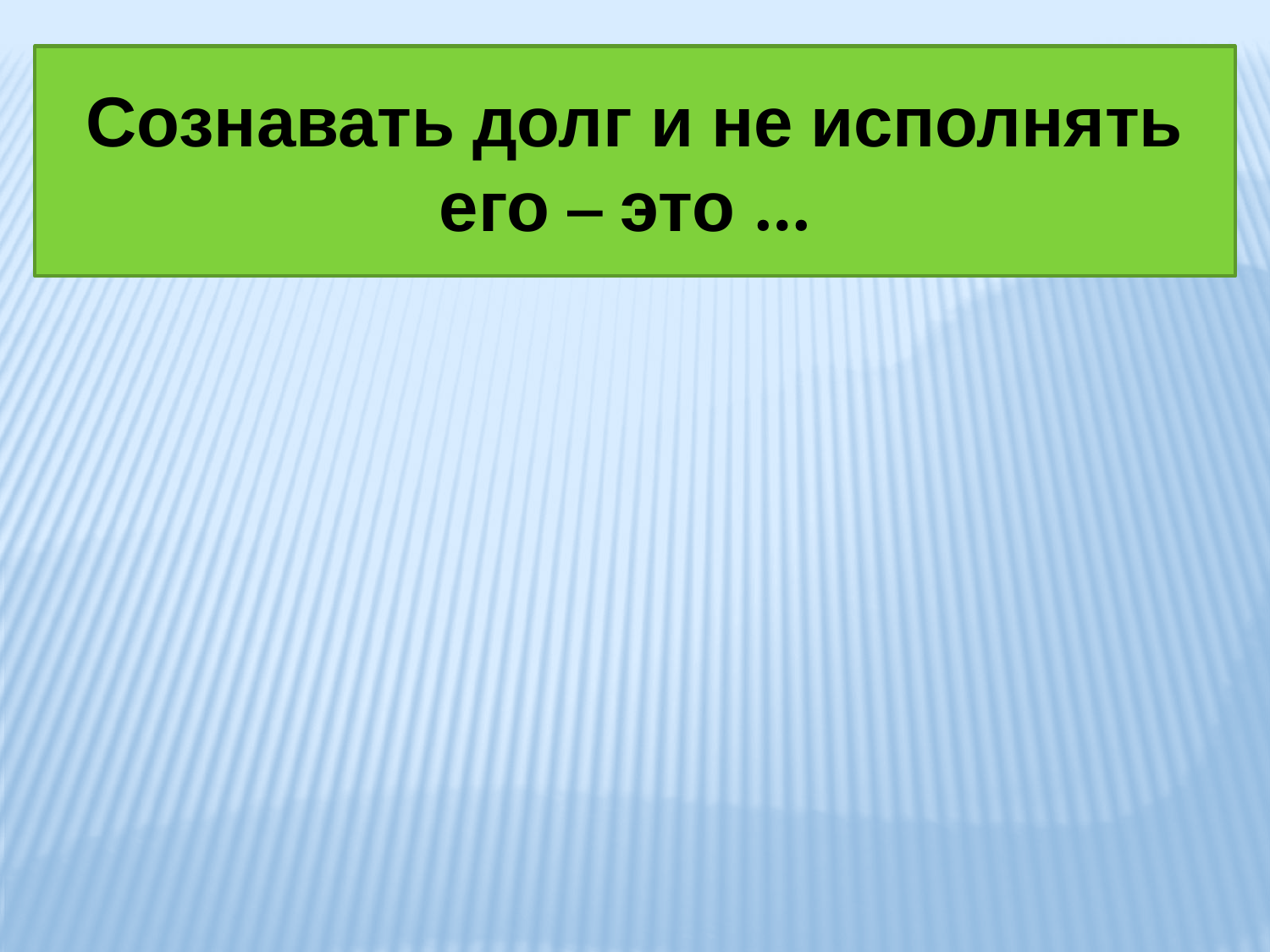

Сознавать долг и не исполнять его – это …